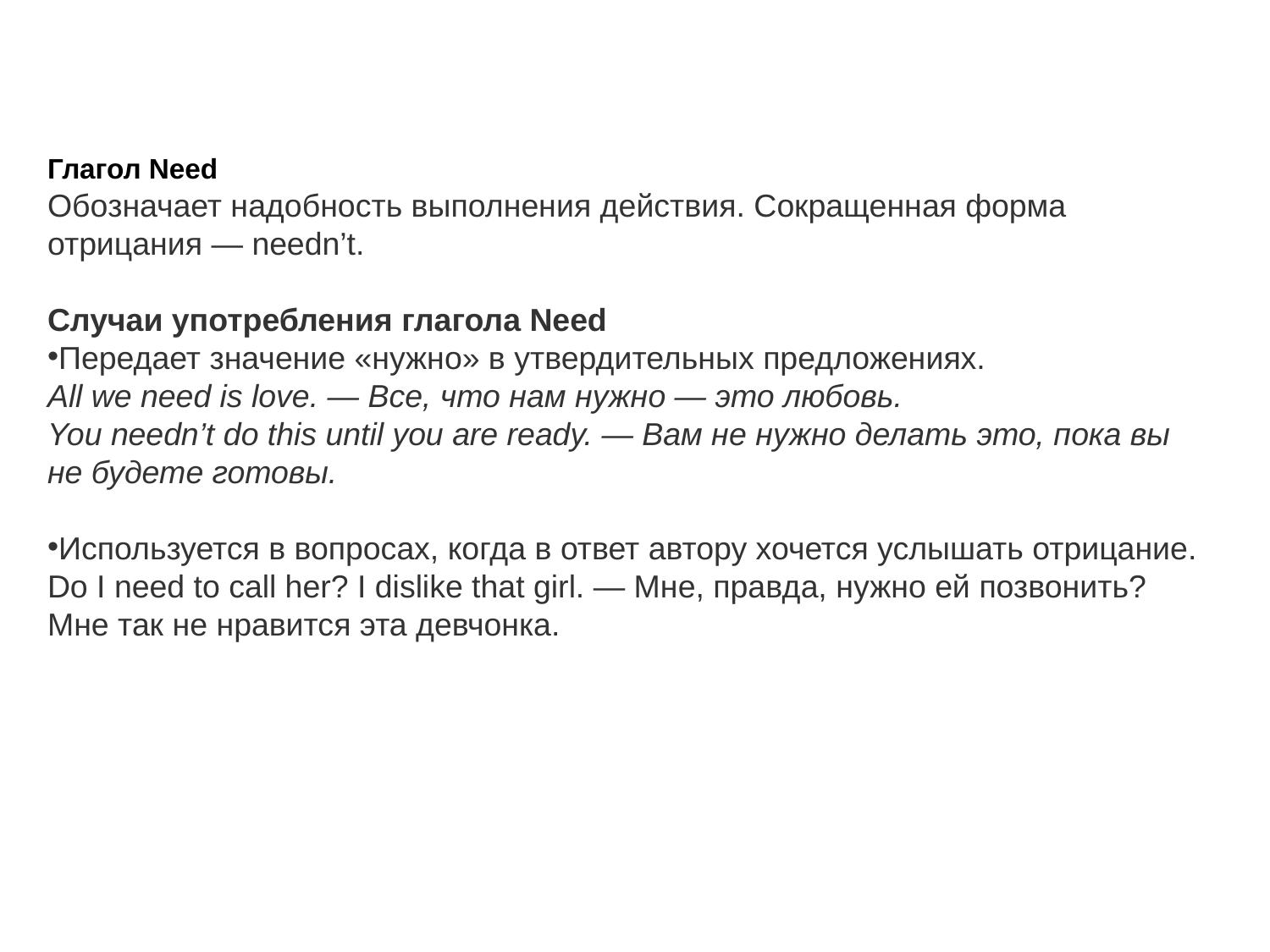

Глагол Need
Обозначает надобность выполнения действия. Сокращенная форма отрицания — needn’t.

Случаи употребления глагола Need
Передает значение «нужно» в утвердительных предложениях.
All we need is love. — Все, что нам нужно — это любовь.
You needn’t do this until you are ready. — Вам не нужно делать это, пока вы не будете готовы.

Используется в вопросах, когда в ответ автору хочется услышать отрицание.
Do I need to call her? I dislike that girl. — Мне, правда, нужно ей позвонить? Мне так не нравится эта девчонка.